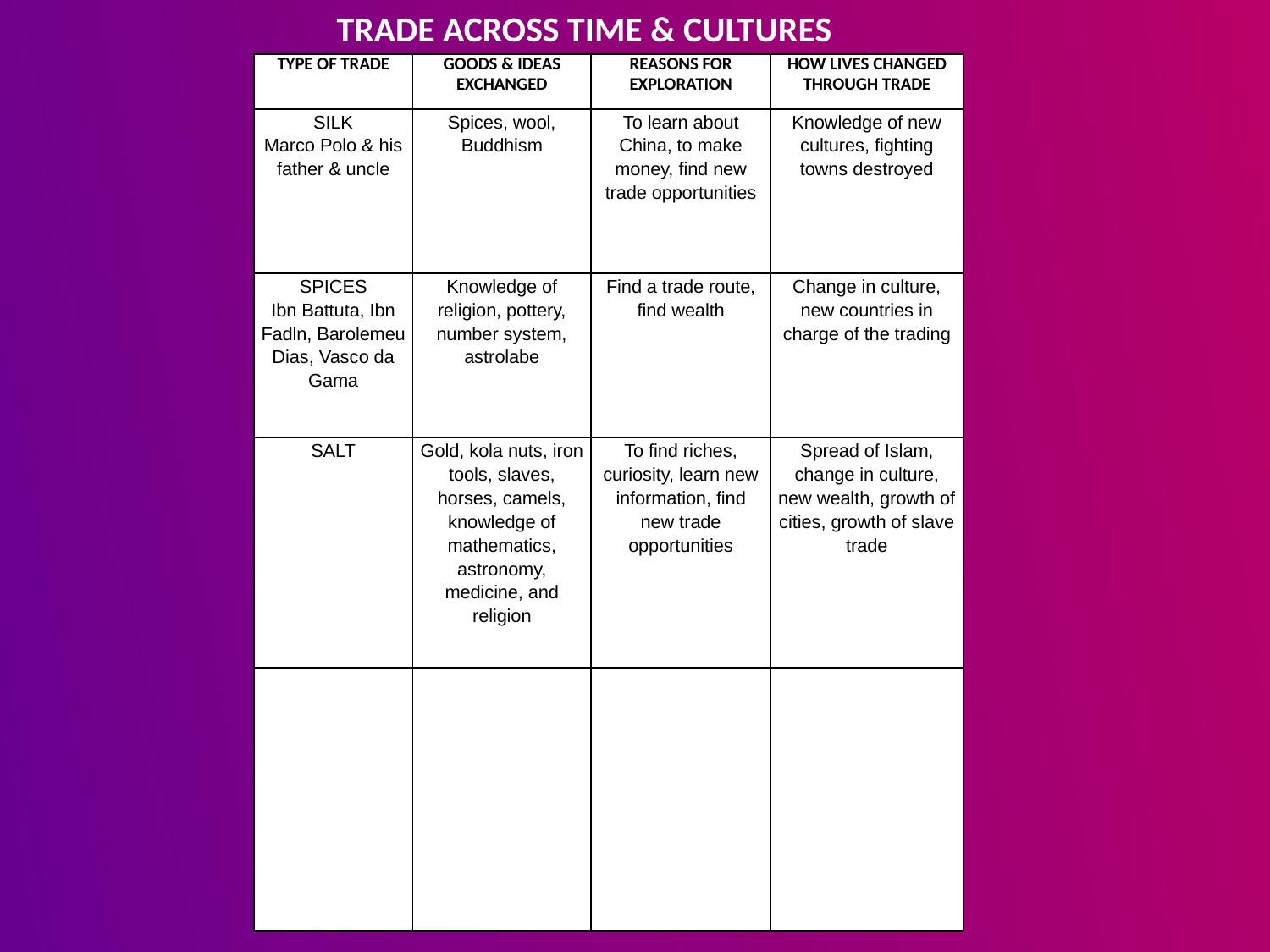

TRADE ACROSS TIME & CULTURES
| TYPE OF TRADE | GOODS & IDEAS EXCHANGED | REASONS FOR EXPLORATION | HOW LIVES CHANGED THROUGH TRADE |
| --- | --- | --- | --- |
| SILK Marco Polo & his father & uncle | Spices, wool, Buddhism | To learn about China, to make money, find new trade opportunities | Knowledge of new cultures, fighting towns destroyed |
| SPICES Ibn Battuta, Ibn Fadln, Barolemeu Dias, Vasco da Gama | Knowledge of religion, pottery, number system, astrolabe | Find a trade route, find wealth | Change in culture, new countries in charge of the trading |
| SALT | Gold, kola nuts, iron tools, slaves, horses, camels, knowledge of mathematics, astronomy, medicine, and religion | To find riches, curiosity, learn new information, find new trade opportunities | Spread of Islam, change in culture, new wealth, growth of cities, growth of slave trade |
|  |  |  |  |